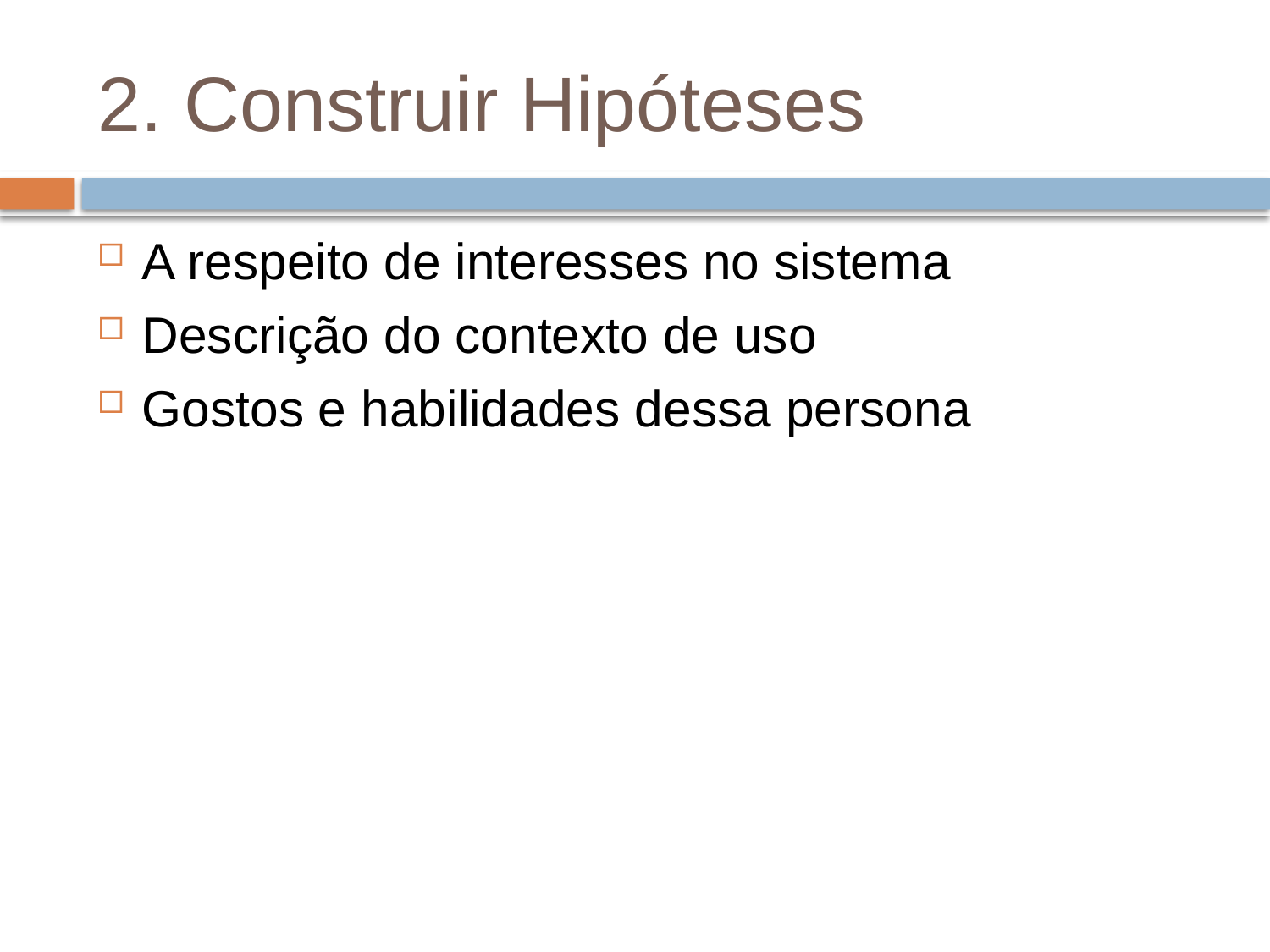

# 2. Construir Hipóteses
A respeito de interesses no sistema
Descrição do contexto de uso
Gostos e habilidades dessa persona